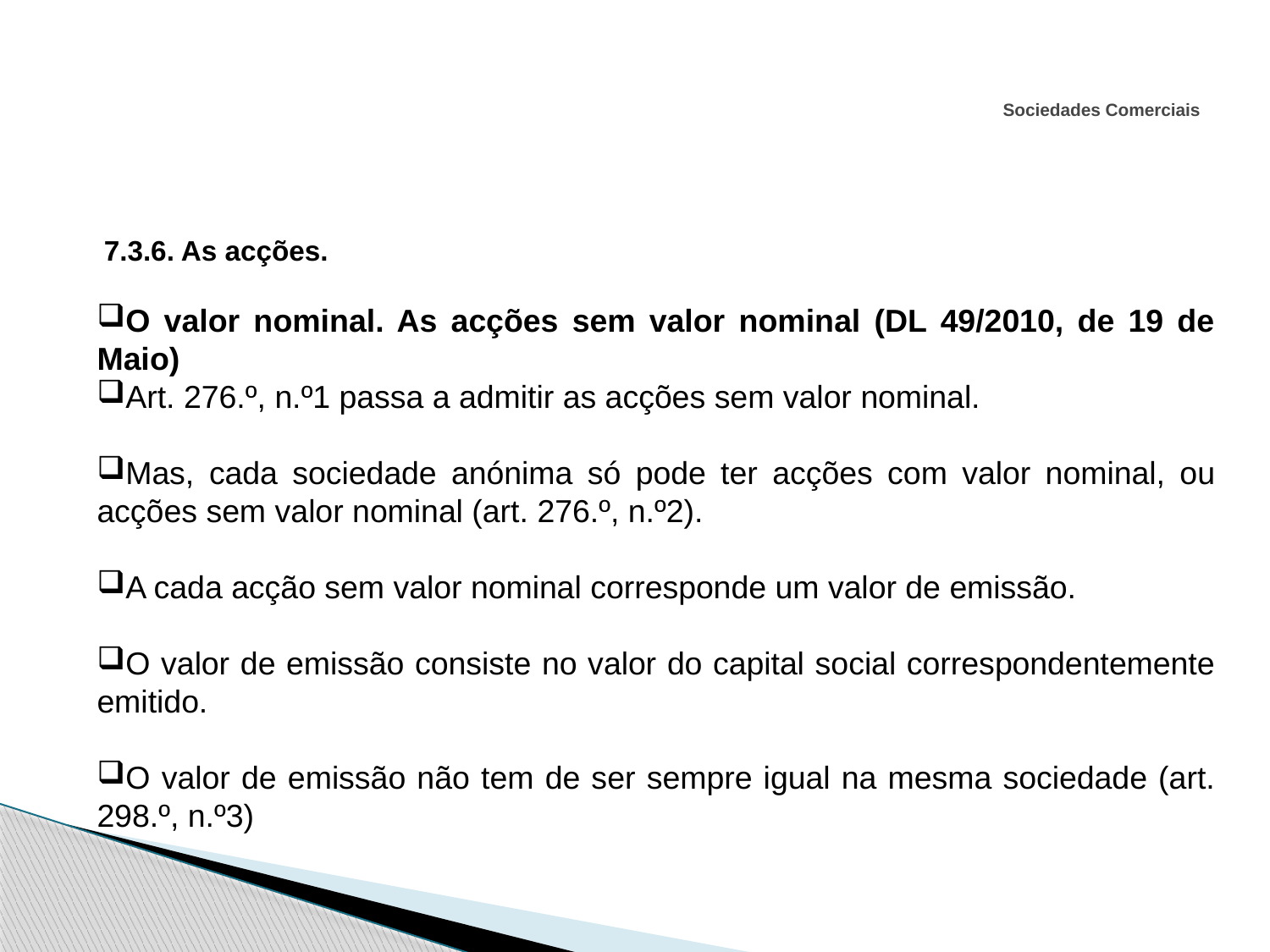

# Sociedades Comerciais
 7.3.6. As acções.

O valor nominal. As acções sem valor nominal (DL 49/2010, de 19 de Maio)
Art. 276.º, n.º1 passa a admitir as acções sem valor nominal.

Mas, cada sociedade anónima só pode ter acções com valor nominal, ou acções sem valor nominal (art. 276.º, n.º2).

A cada acção sem valor nominal corresponde um valor de emissão.

O valor de emissão consiste no valor do capital social correspondentemente emitido.

O valor de emissão não tem de ser sempre igual na mesma sociedade (art. 298.º, n.º3)